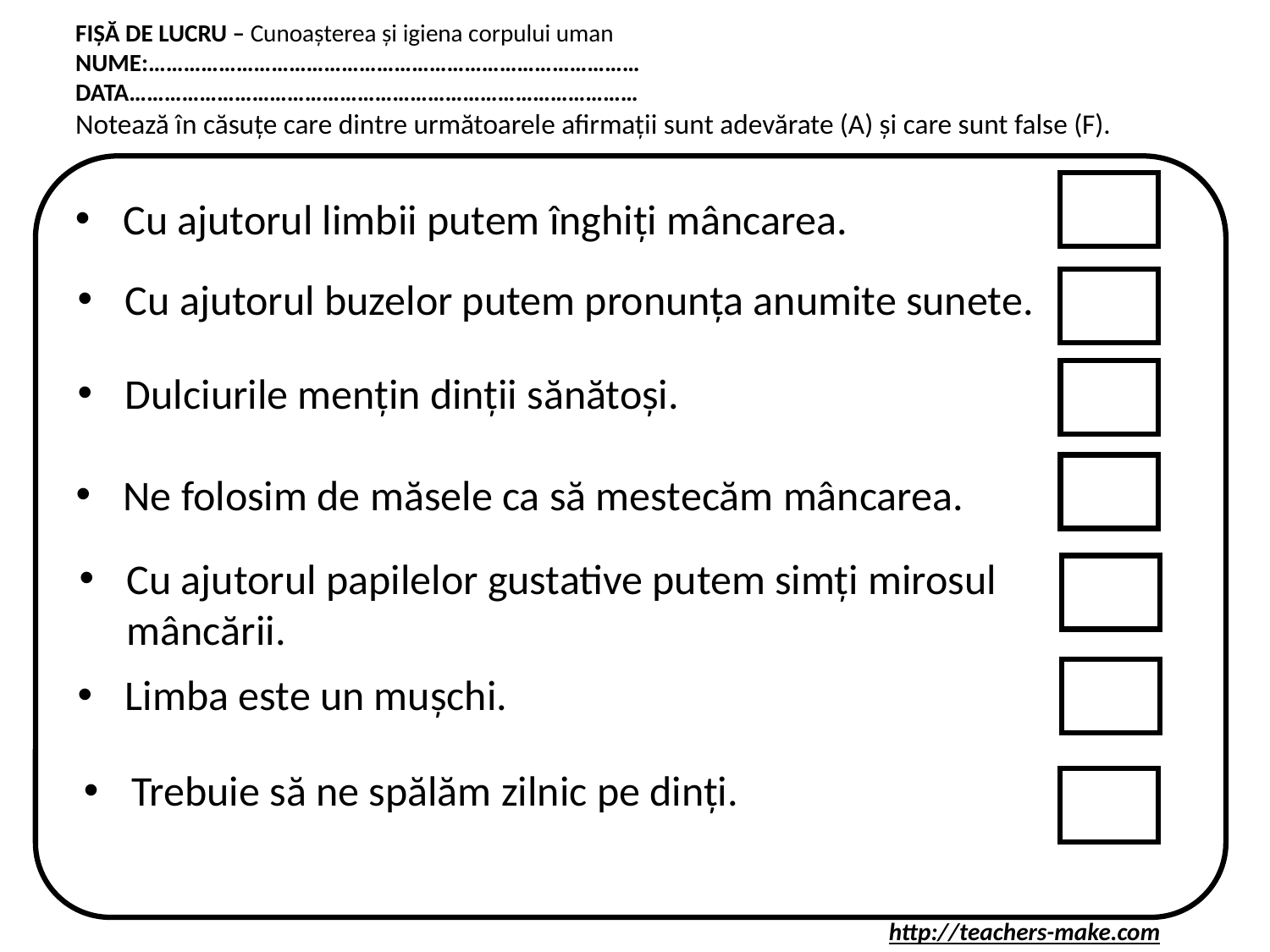

FIȘĂ DE LUCRU – Cunoașterea și igiena corpului uman
NUME:…………………………………………………………………………
DATA……………………………………………………………………………
Notează în căsuțe care dintre următoarele afirmații sunt adevărate (A) și care sunt false (F).

Cu ajutorul limbii putem înghiți mâncarea.
Cu ajutorul buzelor putem pronunța anumite sunete.
Dulciurile mențin dinții sănătoși.
Ne folosim de măsele ca să mestecăm mâncarea.
Cu ajutorul papilelor gustative putem simți mirosul mâncării.
Limba este un mușchi.
Trebuie să ne spălăm zilnic pe dinți.
http://teachers-make.com